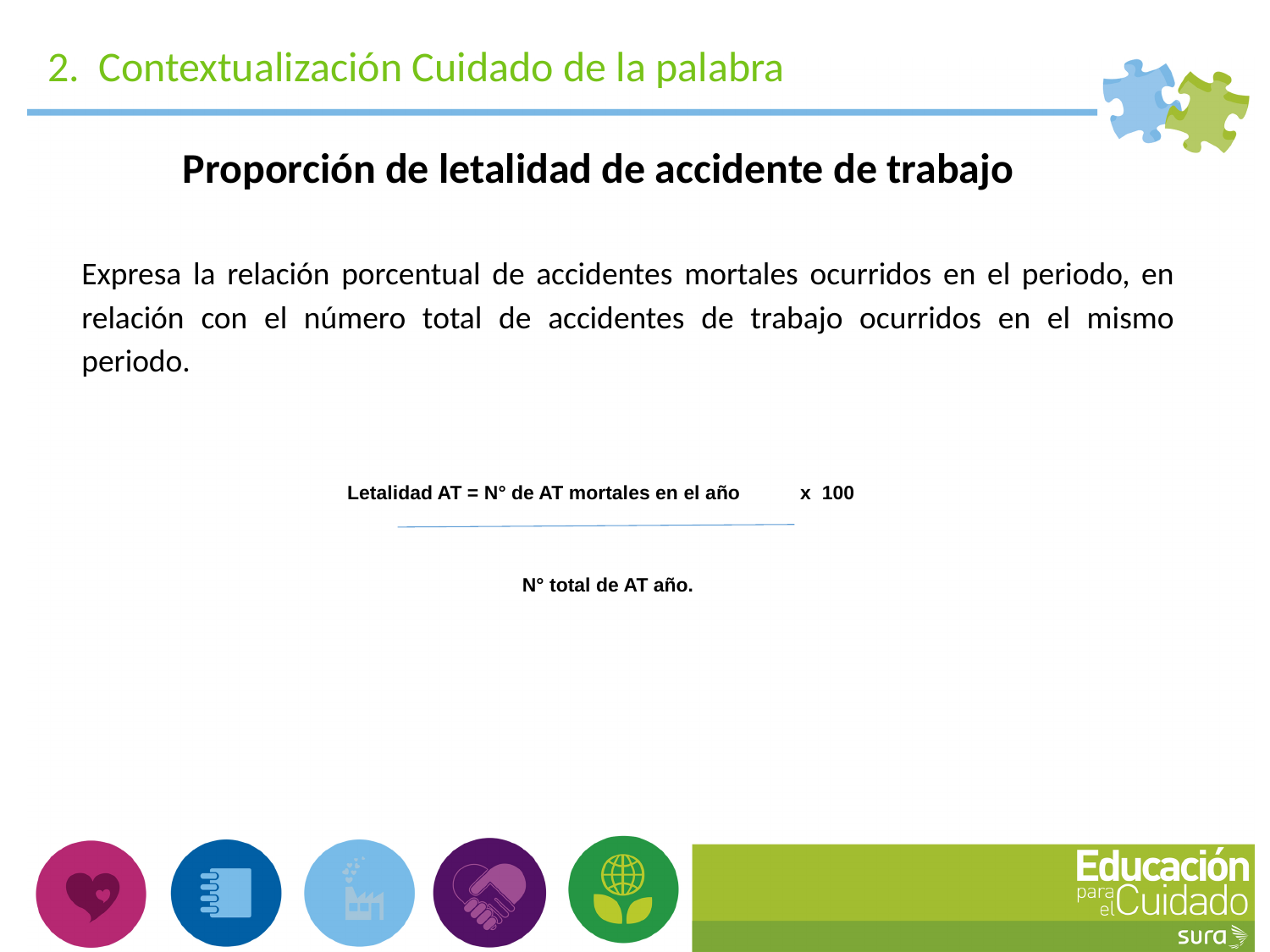

2.  Contextualización Cuidado de la palabra
Proporción de letalidad de accidente de trabajo
Expresa la relación porcentual de accidentes mortales ocurridos en el periodo, en relación con el número total de accidentes de trabajo ocurridos en el mismo periodo.

Letalidad AT = N° de AT mortales en el año           x  100

N° total de AT año.